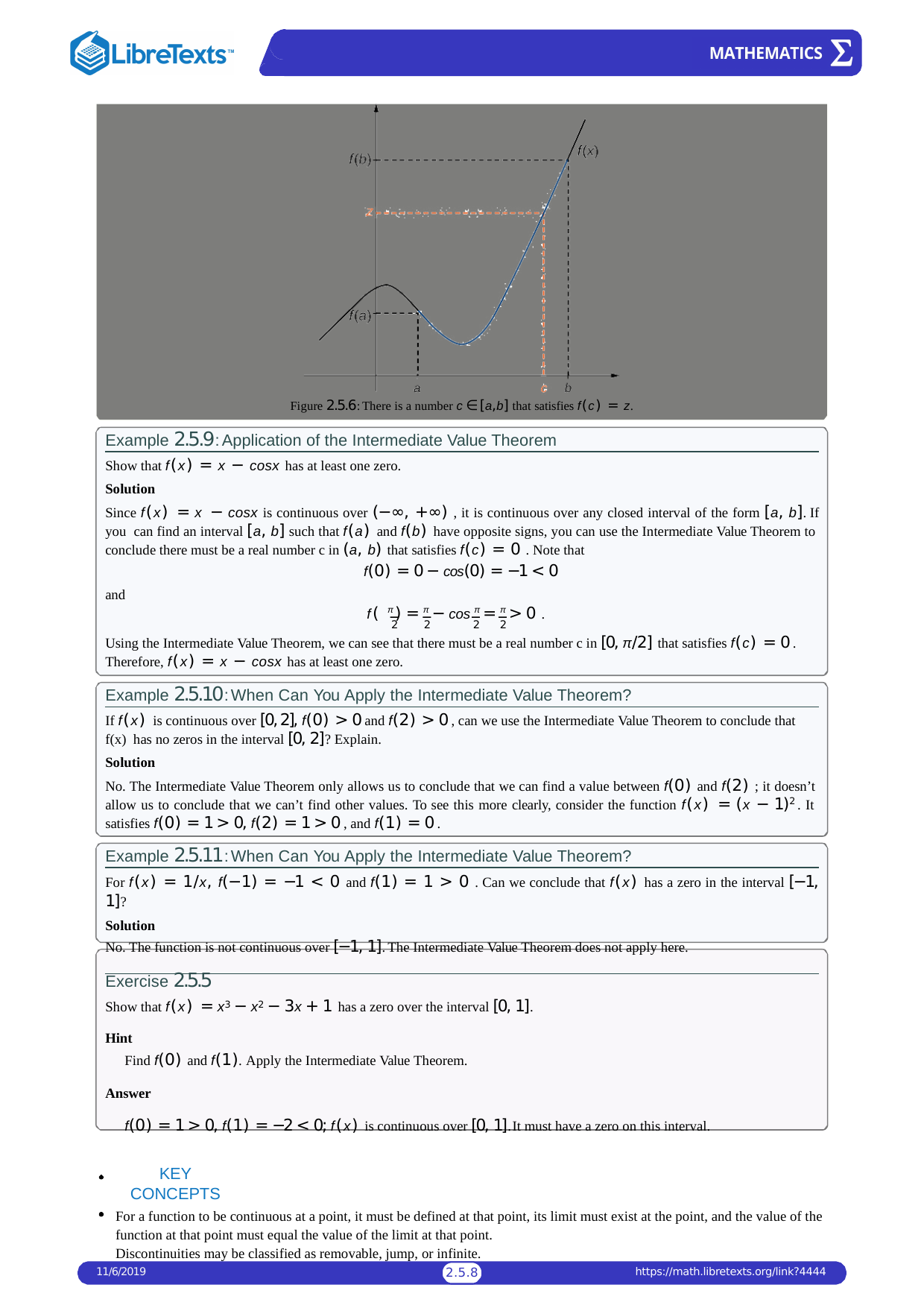

Figure 2.5.6: There is a number c ∈ [a,b] that satisfies f(c) = z.

Example 2.5.9: Application of the Intermediate Value Theorem
Show that f(x) = x − cosx has at least one zero.
Solution
Since f(x) = x − cosx is continuous over (−∞, +∞) , it is continuous over any closed interval of the form [a, b]. If you  can find an interval [a, b] such that f(a) and f(b) have opposite signs, you can use the Intermediate Value Theorem to  conclude there must be a real number c in (a, b) that satisfies f(c) = 0  . Note that
f(0) = 0 − cos(0) = −1 < 0
and
f( π ) = π  − cos π  = π  > 0 .
2	2	2	2
Using the Intermediate Value Theorem, we can see that there must be a real number c in [0, π/2] that satisfies f(c) = 0 .  Therefore, f(x) = x − cosx has at least one zero.
Example 2.5.10: When Can You Apply the Intermediate Value Theorem?
If f(x) is continuous over [0, 2], f(0) > 0 and f(2) > 0 , can we use the Intermediate Value Theorem to conclude that f(x)  has no zeros in the interval [0, 2]? Explain.
Solution
No. The Intermediate Value Theorem only allows us to conclude that we can find a value between f(0) and f(2) ; it doesn’t  allow us to conclude that we can’t find other values. To see this more clearly, consider the function f(x) = (x − 1)2 . It  satisfies f(0) = 1 > 0, f(2) = 1 > 0 , and f(1) = 0 .
Example 2.5.11: When Can You Apply the Intermediate Value Theorem?
For f(x) = 1/x, f(−1) = −1 < 0 and f(1) = 1 > 0 . Can we conclude that f(x) has a zero in the interval [−1, 1]?
Solution
No. The function is not continuous over [−1, 1]. The Intermediate Value Theorem does not apply here.
Exercise 2.5.5
Show that f(x) = x3 − x2 − 3x + 1 has a zero over the interval [0, 1].
Hint
Find f(0) and f(1). Apply the Intermediate Value Theorem.

Answer
f(0) = 1 > 0, f(1) = −2 < 0; f(x) is continuous over [0, 1]. It must have a zero on this interval.

KEY CONCEPTS
For a function to be continuous at a point, it must be defined at that point, its limit must exist at the point, and the value of the  function at that point must equal the value of the limit at that point.
Discontinuities may be classified as removable, jump, or infinite.

11/6/2019
https://math.libretexts.org/link?4444
2.5.8